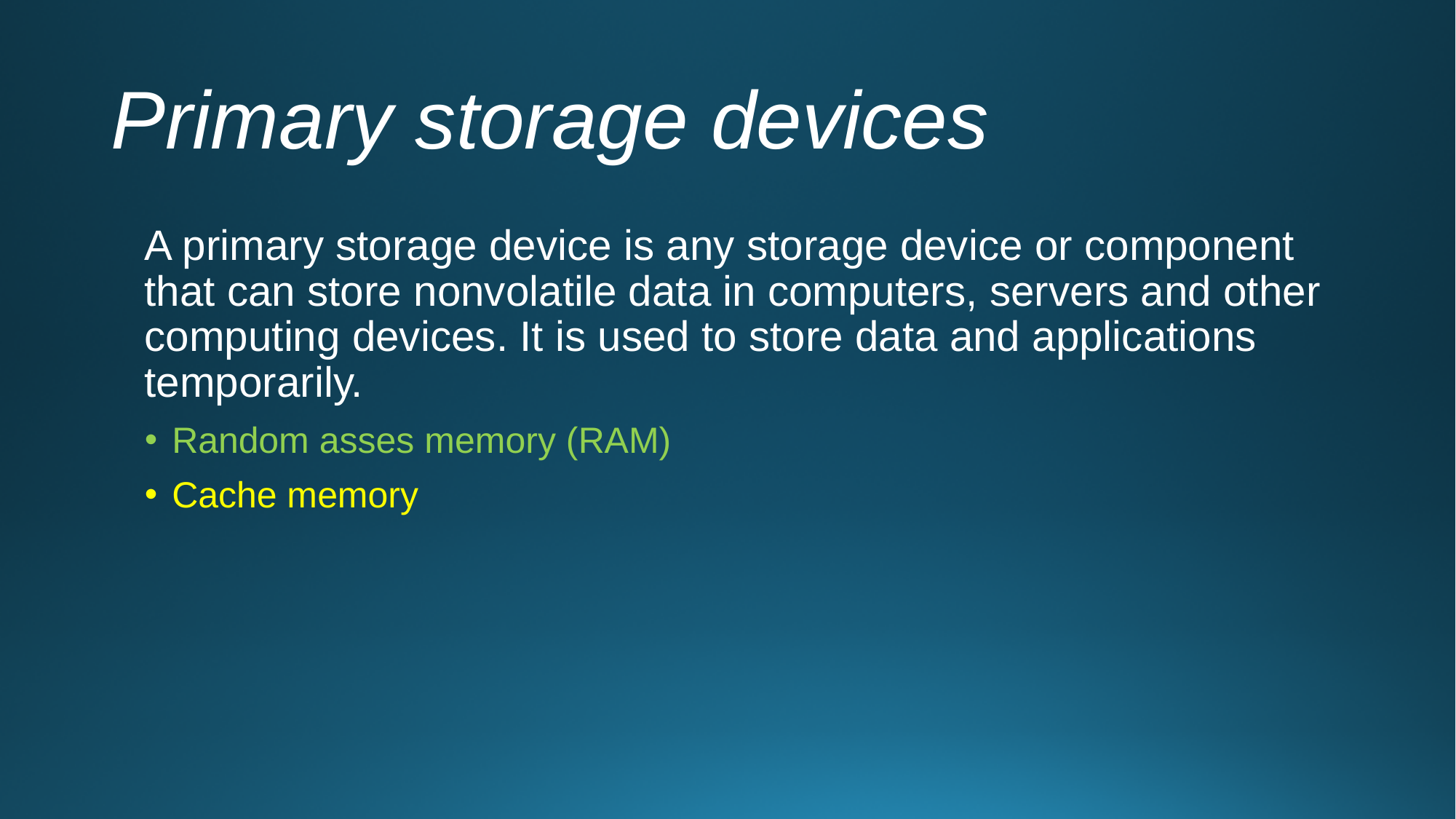

# Primary storage devices
A primary storage device is any storage device or component that can store nonvolatile data in computers, servers and other computing devices. It is used to store data and applications temporarily.
Random asses memory (RAM)
Cache memory